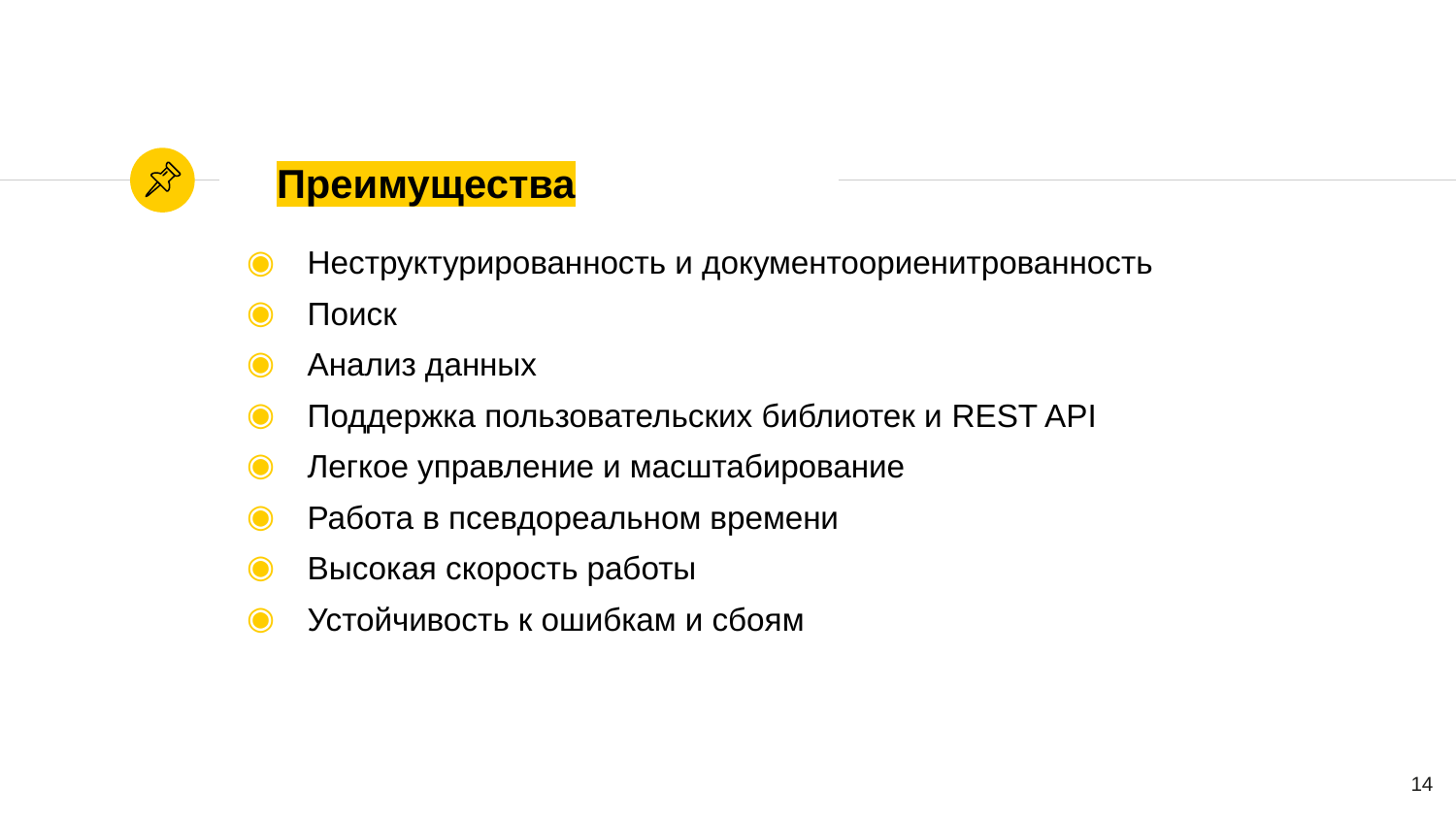

# Преимущества

Неструктурированность и документоориенитрованность
Поиск
Анализ данных
Поддержка пользовательских библиотек и REST API
Легкое управление и масштабирование
Работа в псевдореальном времени
Высокая скорость работы
Устойчивость к ошибкам и сбоям
14